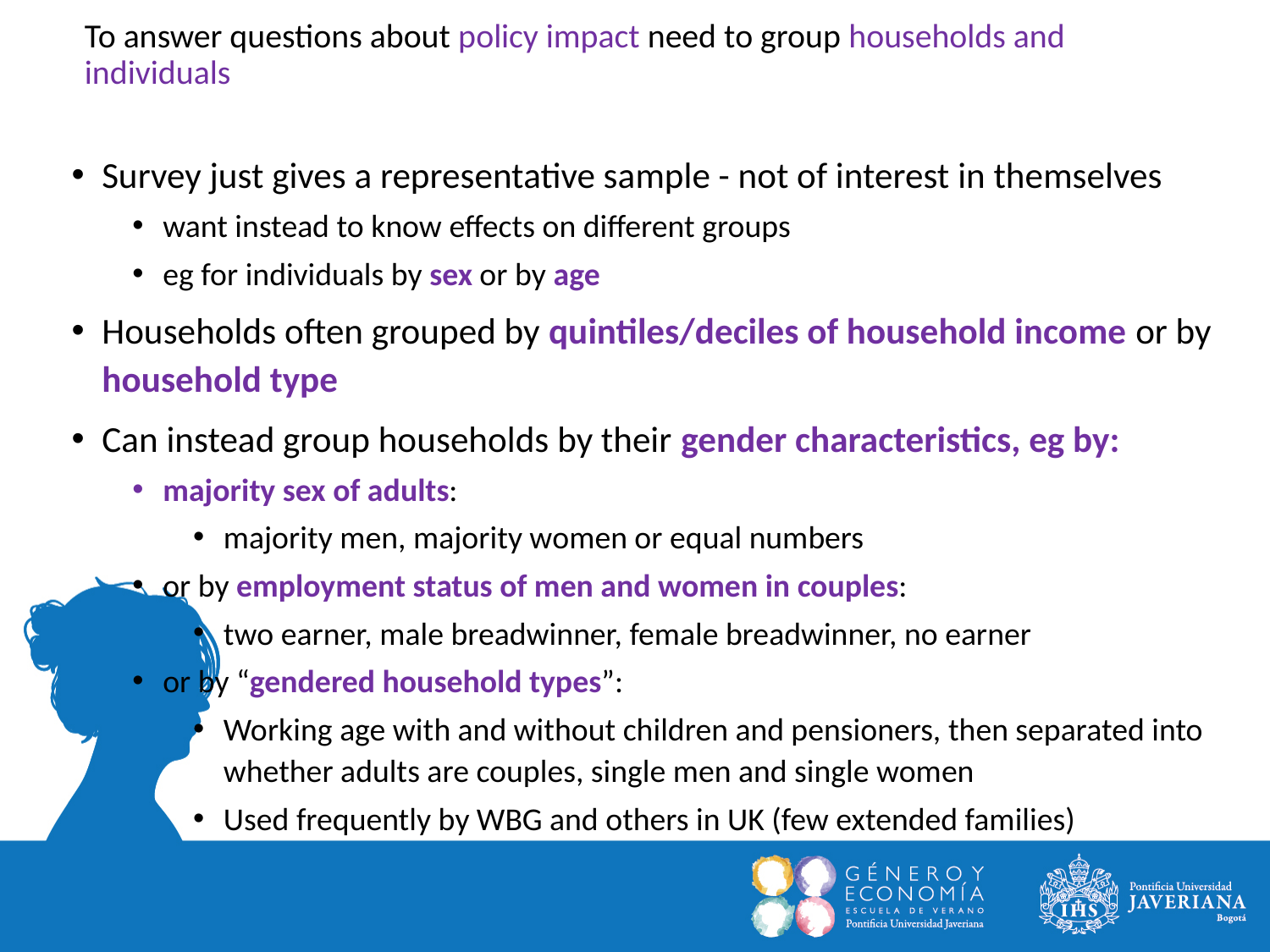

To answer questions about policy impact need to group households and individuals
Survey just gives a representative sample - not of interest in themselves
want instead to know effects on different groups
eg for individuals by sex or by age
Households often grouped by quintiles/deciles of household income or by household type
Can instead group households by their gender characteristics, eg by:
majority sex of adults:
majority men, majority women or equal numbers
or by employment status of men and women in couples:
two earner, male breadwinner, female breadwinner, no earner
or by “gendered household types”:
Working age with and without children and pensioners, then separated into whether adults are couples, single men and single women
Used frequently by WBG and others in UK (few extended families)